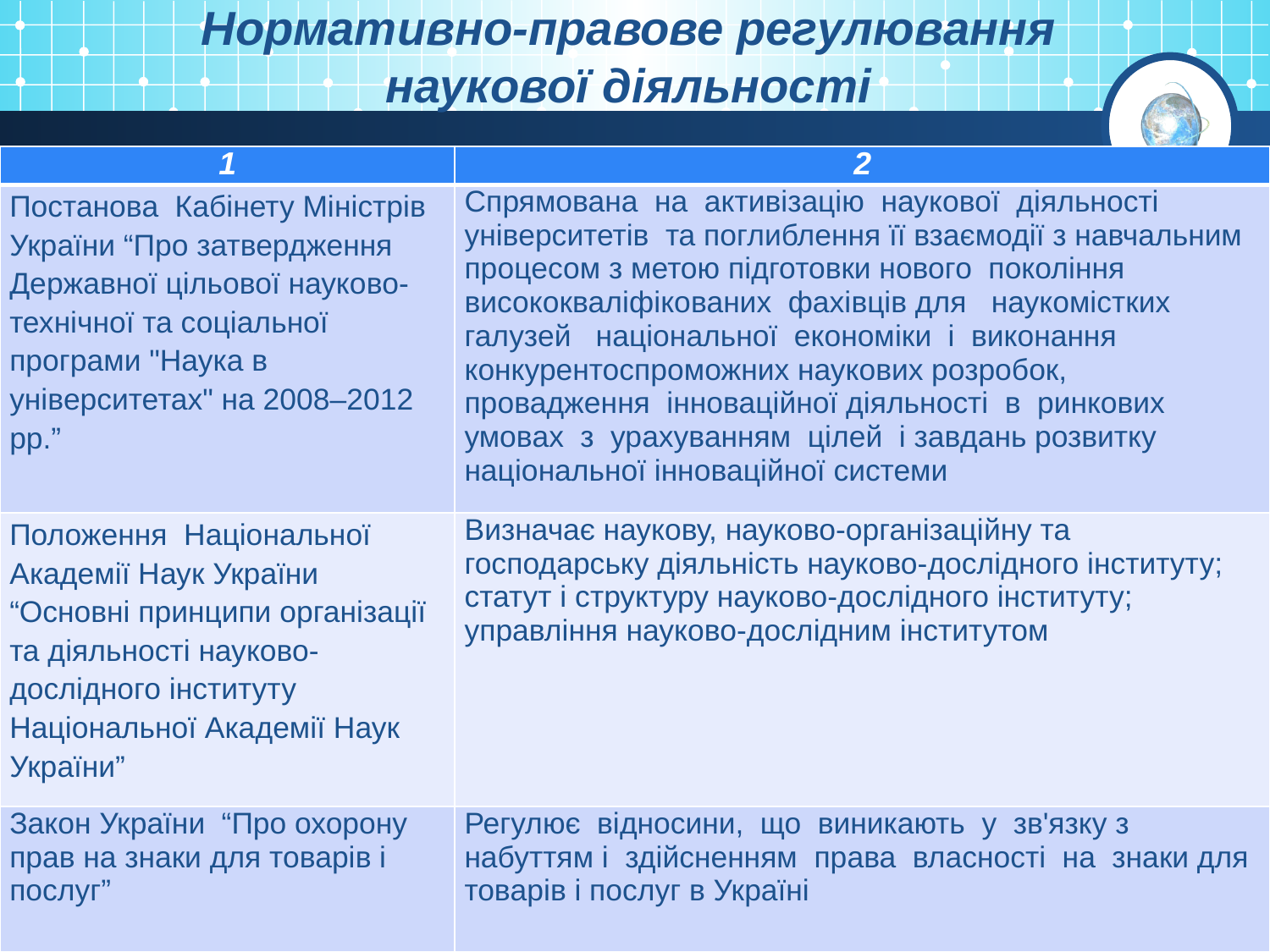

# Нормативно-правове регулювання наукової діяльності
| 1 | 2 |
| --- | --- |
| Постанова Кабінету Міністрів України “Про затвердження Державної цільової науково-технічної та соціальної програми "Наука в університетах" на 2008–2012 рр.” | Спрямована на активізацію наукової діяльності університетів та поглиблення її взаємодії з навчальним процесом з метою підготовки нового покоління висококваліфікованих фахівців для наукомістких галузей національної економіки і виконання конкурентоспроможних наукових розробок, провадження інноваційної діяльності в ринкових умовах з урахуванням цілей і завдань розвитку національної інноваційної системи |
| Положення Національної Академії Наук України “Основні принципи організації та діяльності науково-дослідного інституту Національної Академії Наук України” | Визначає наукову, науково-організаційну та господарську діяльність науково-дослідного інституту; статут і структуру науково-дослідного інституту; управління науково-дослідним інститутом |
| Закон України “Про охорону прав на знаки для товарів і послуг” | Регулює відносини, що виникають у зв'язку з набуттям і здійсненням права власності на знаки для товарів і послуг в Україні |